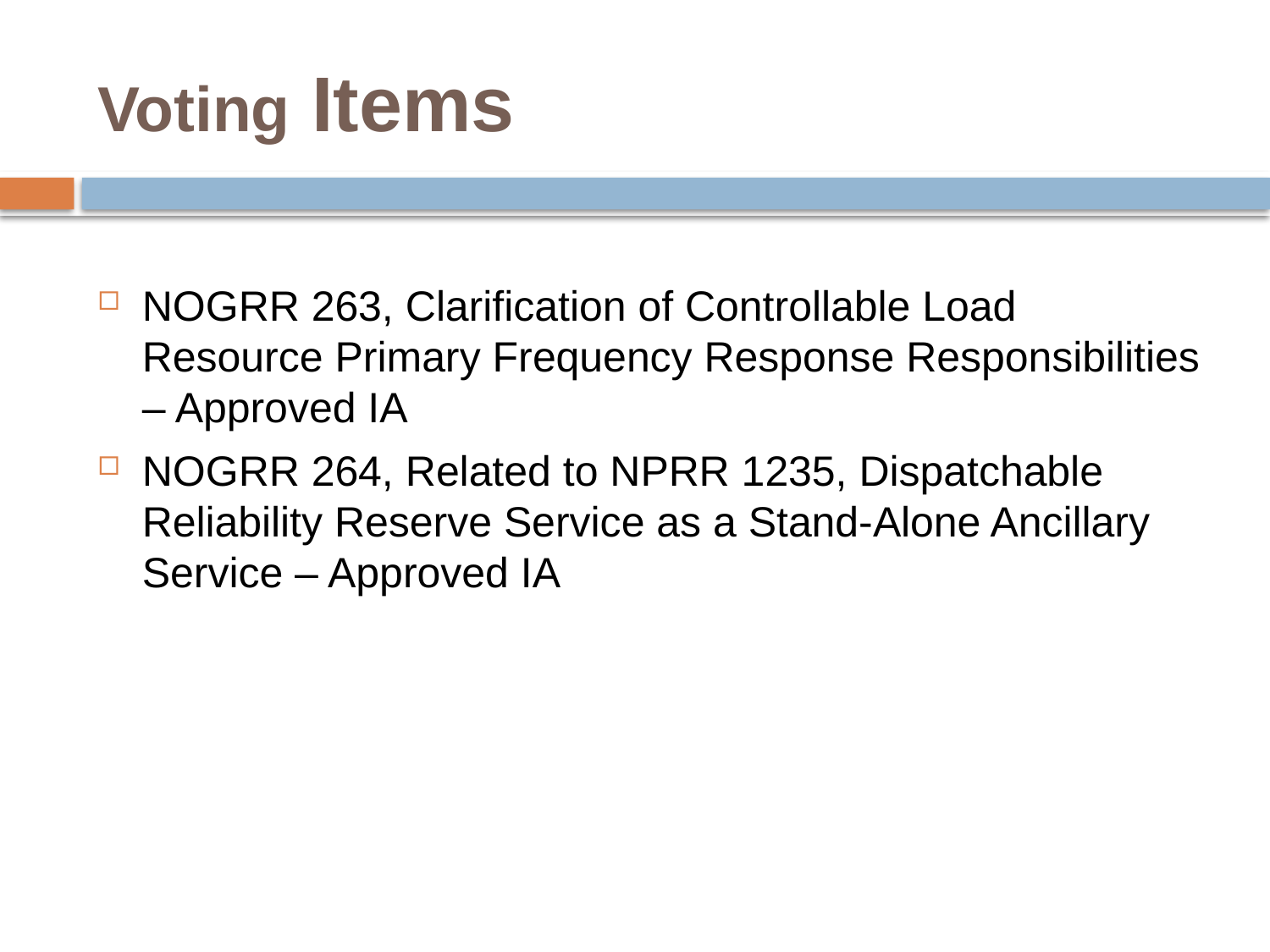

# Voting Items

NOGRR 263, Clarification of Controllable Load Resource Primary Frequency Response Responsibilities – Approved IA
NOGRR 264, Related to NPRR 1235, Dispatchable Reliability Reserve Service as a Stand-Alone Ancillary Service – Approved IA